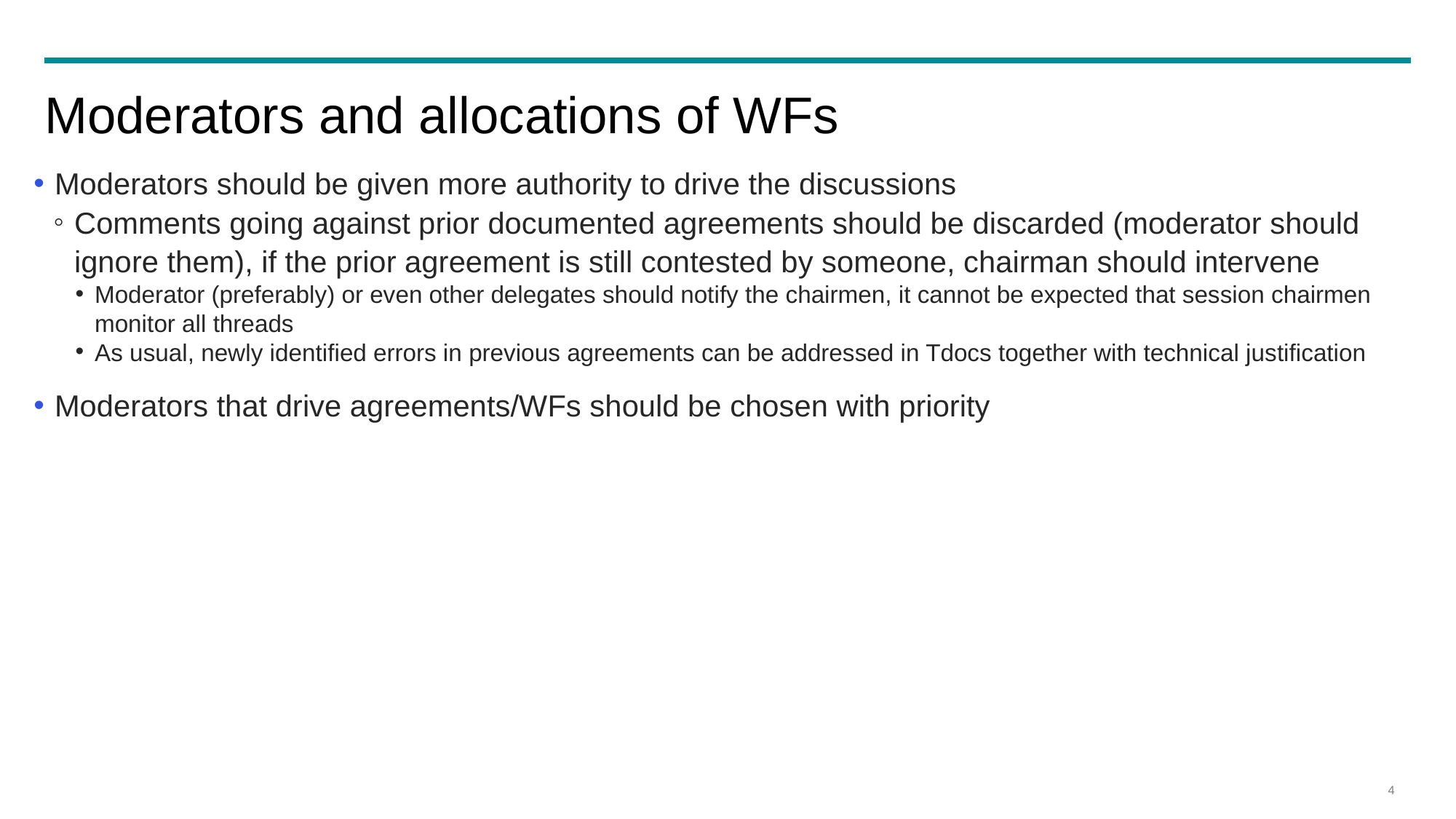

# Moderators and allocations of WFs
Moderators should be given more authority to drive the discussions
Comments going against prior documented agreements should be discarded (moderator should ignore them), if the prior agreement is still contested by someone, chairman should intervene
Moderator (preferably) or even other delegates should notify the chairmen, it cannot be expected that session chairmen monitor all threads
As usual, newly identified errors in previous agreements can be addressed in Tdocs together with technical justification
Moderators that drive agreements/WFs should be chosen with priority